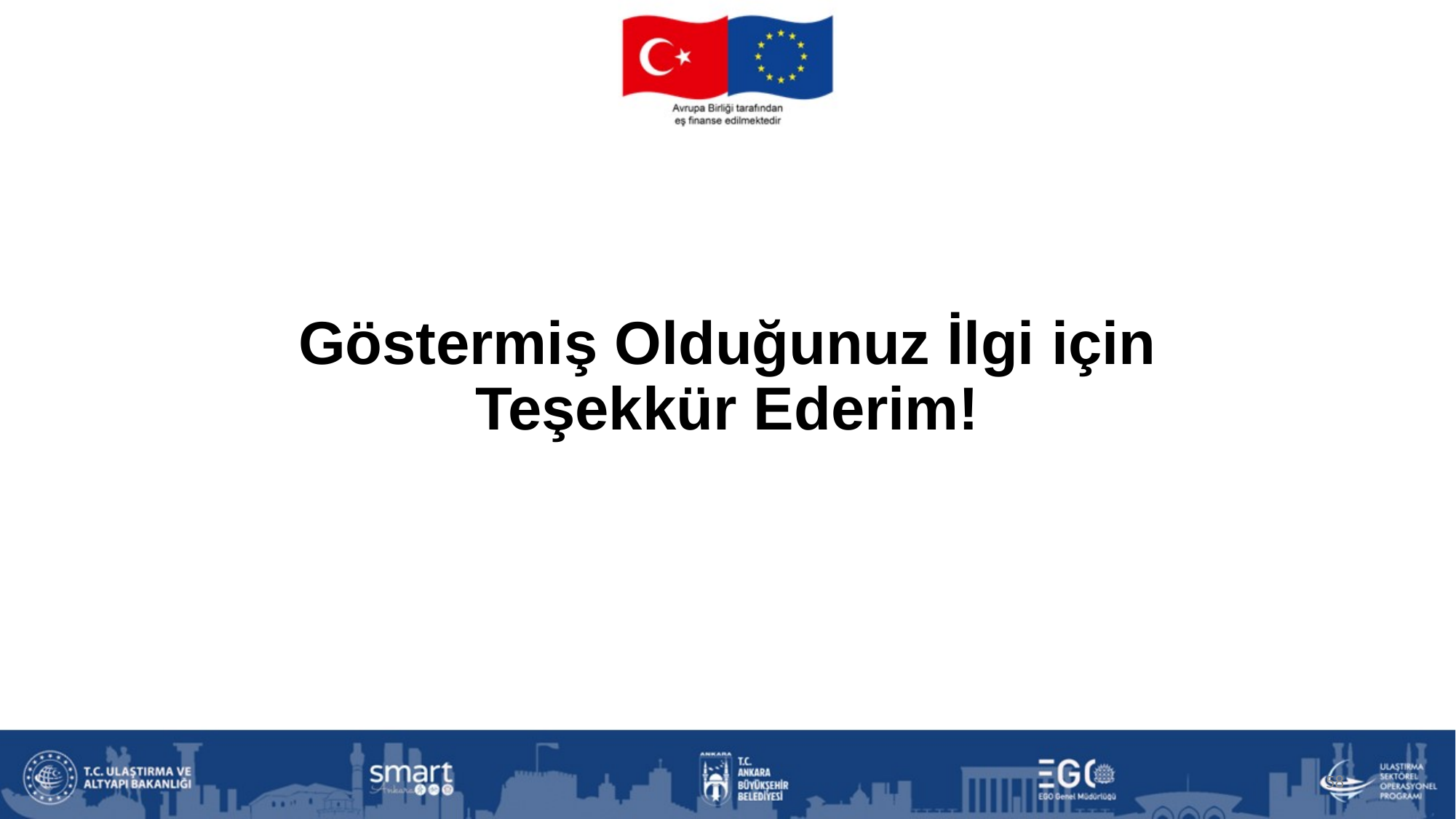

# Göstermiş Olduğunuz İlgi için Teşekkür Ederim!

58